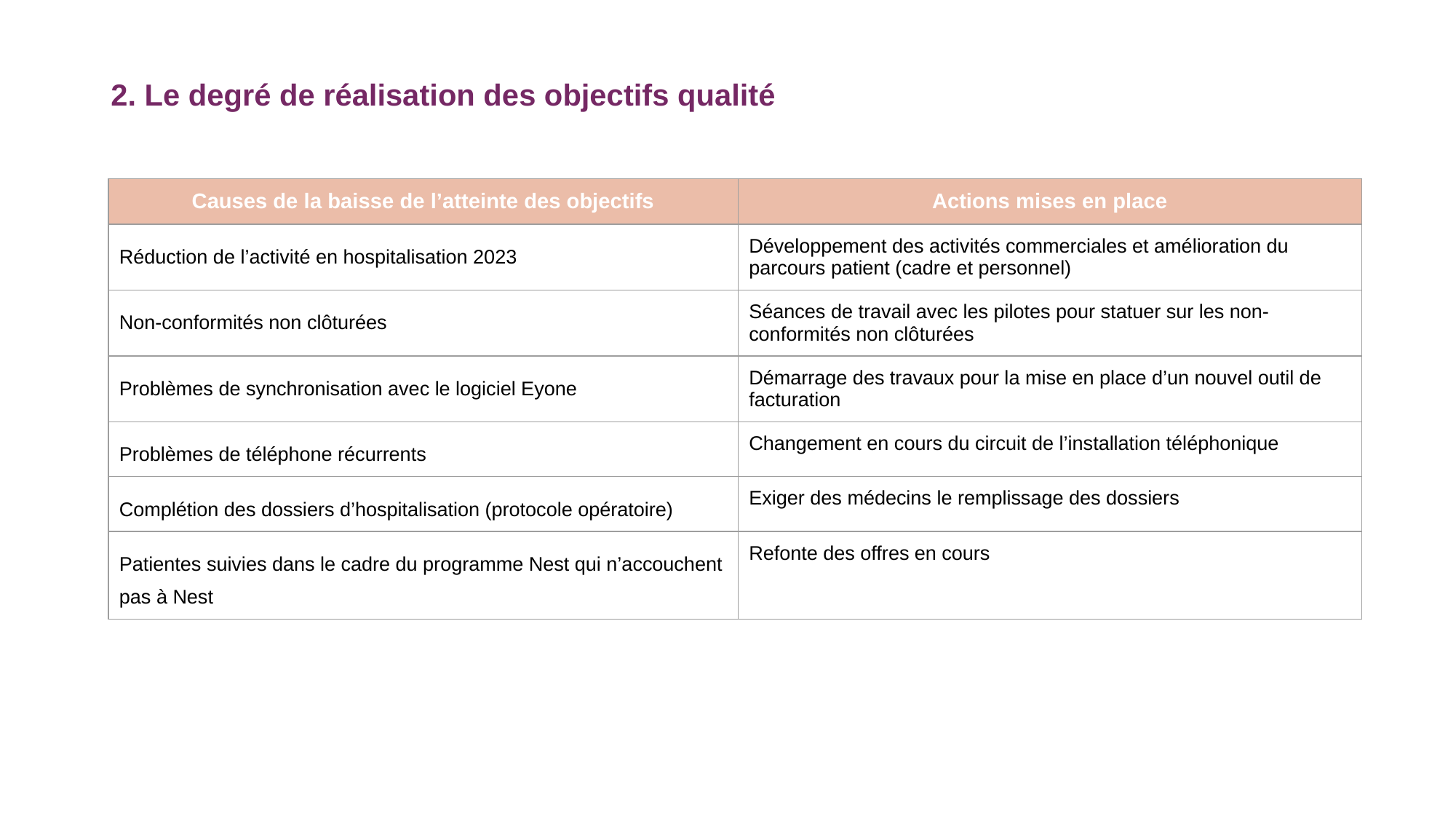

# 2. Le degré de réalisation des objectifs qualité
| Causes de la baisse de l’atteinte des objectifs | Actions mises en place |
| --- | --- |
| Réduction de l’activité en hospitalisation 2023 | Développement des activités commerciales et amélioration du parcours patient (cadre et personnel) |
| Non-conformités non clôturées | Séances de travail avec les pilotes pour statuer sur les non-conformités non clôturées |
| Problèmes de synchronisation avec le logiciel Eyone | Démarrage des travaux pour la mise en place d’un nouvel outil de facturation |
| Problèmes de téléphone récurrents | Changement en cours du circuit de l’installation téléphonique |
| Complétion des dossiers d’hospitalisation (protocole opératoire) | Exiger des médecins le remplissage des dossiers |
| Patientes suivies dans le cadre du programme Nest qui n’accouchent pas à Nest | Refonte des offres en cours |